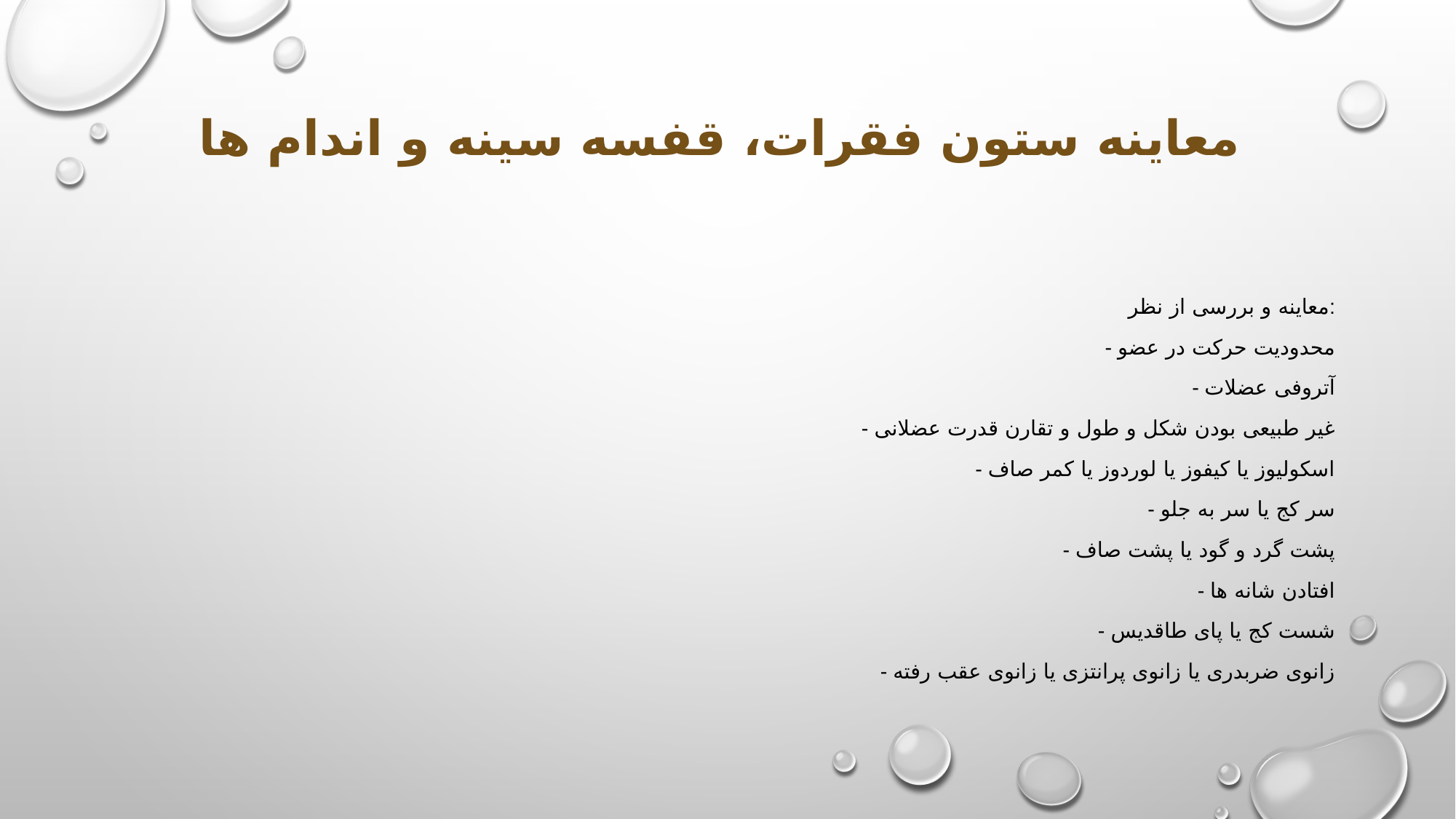

# معاینه ستون فقرات، قفسه سينه و اندام ها
معاینه و بررسی از نظر:
- محدودیت حرکت در عضو
- آتروفی عضلات
- غیر طبیعی بودن شکل و طول و تقارن قدرت عضلانی
- اسکولیوز یا کیفوز یا لوردوز یا کمر صاف
- سر کج یا سر به جلو
- پشت گرد و گود یا پشت صاف
- افتادن شانه ها
- شست کج یا پای طاقدیس
- زانوی ضربدری یا زانوی پرانتزی یا زانوی عقب رفته